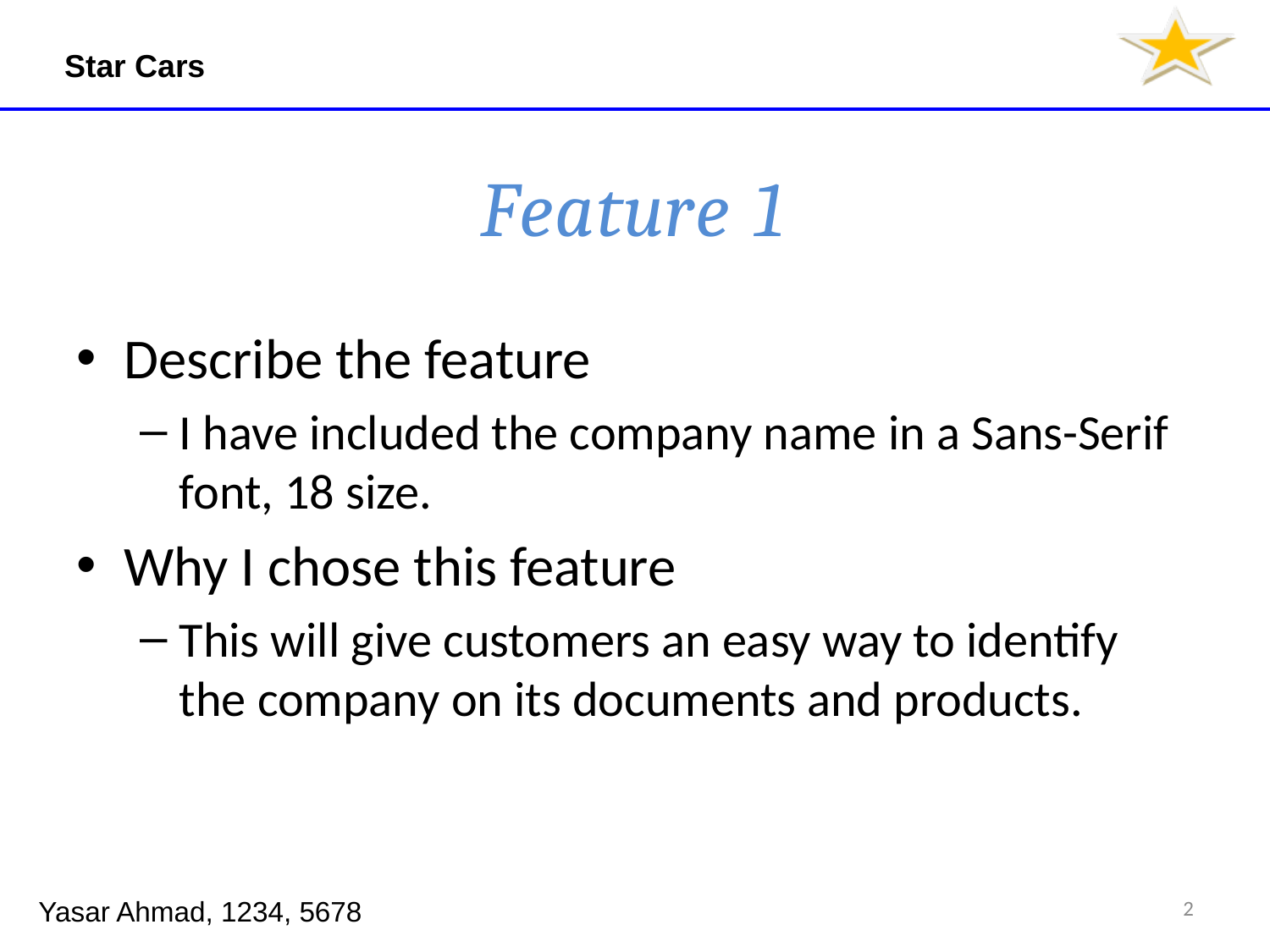

# Feature 1
Describe the feature
I have included the company name in a Sans-Serif font, 18 size.
Why I chose this feature
This will give customers an easy way to identify the company on its documents and products.
2
Yasar Ahmad, 1234, 5678